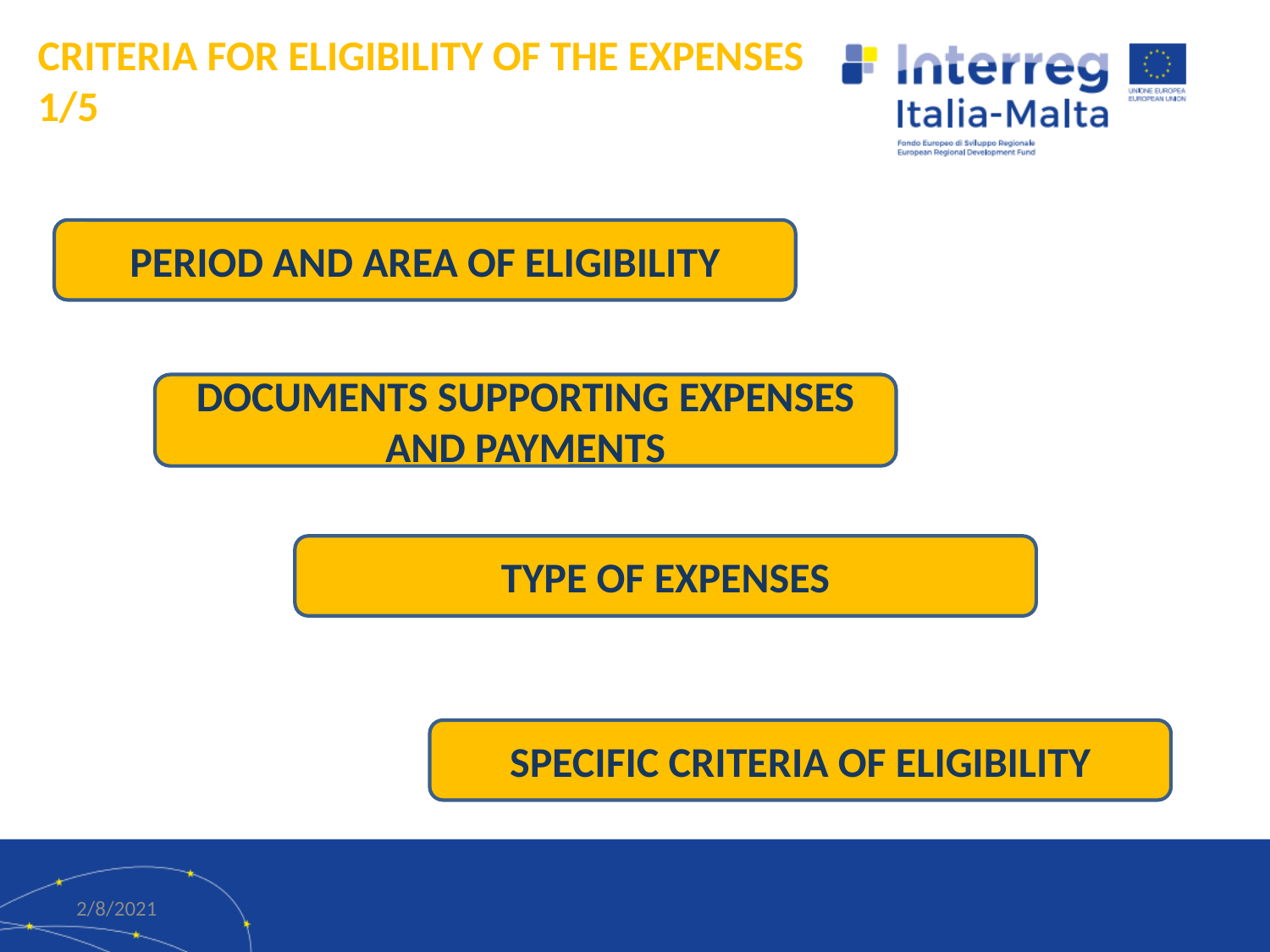

# CRITERIA FOR ELIGIBILITY OF THE EXPENSES   1/5
PERIOD AND AREA OF ELIGIBILITY
DOCUMENTS SUPPORTING EXPENSES AND PAYMENTS
TYPE OF EXPENSES
SPECIFIC CRITERIA OF ELIGIBILITY
2/8/2021

8